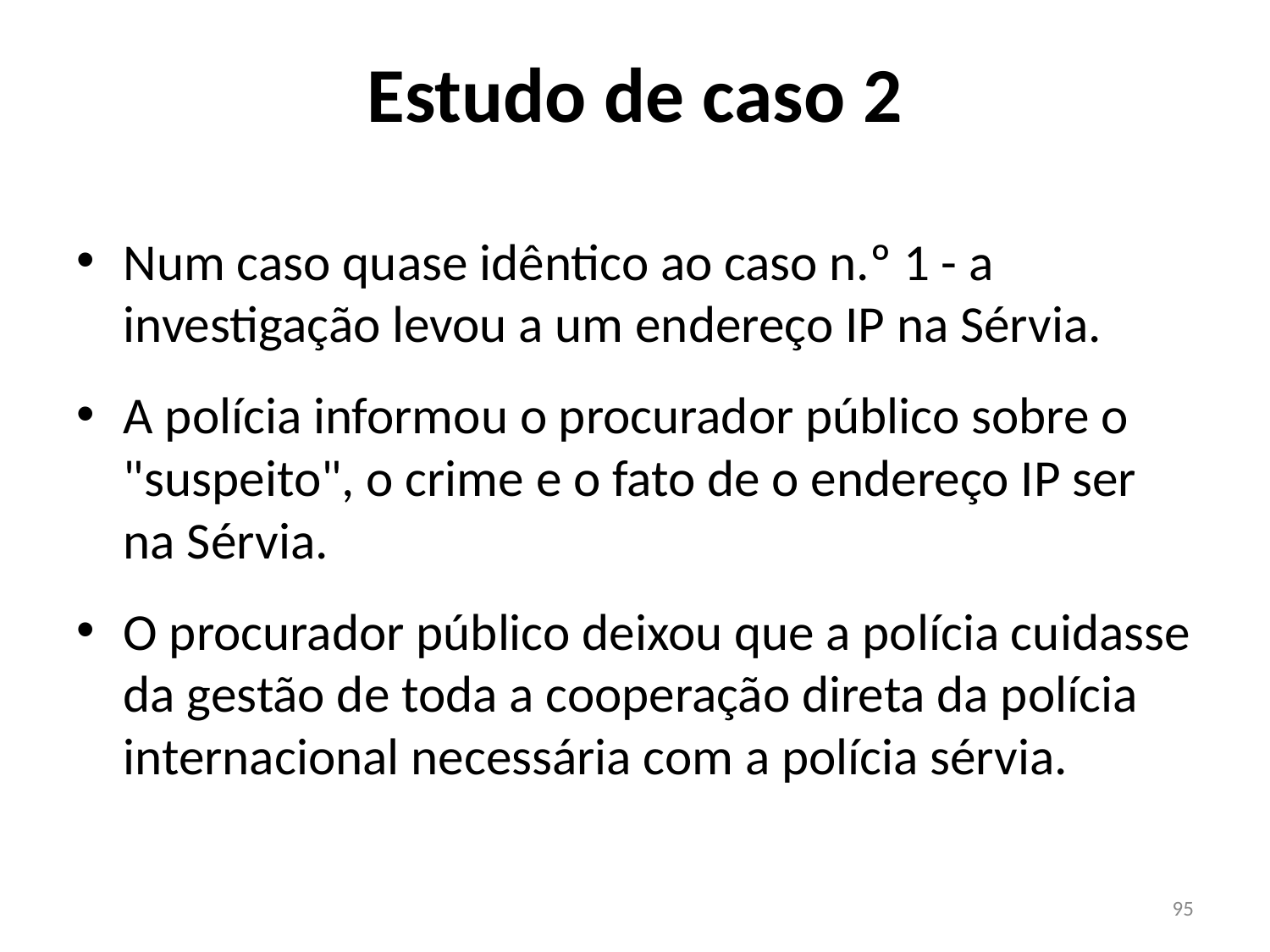

# Estudo de caso 2
Num caso quase idêntico ao caso n.º 1 - a investigação levou a um endereço IP na Sérvia.
A polícia informou o procurador público sobre o "suspeito", o crime e o fato de o endereço IP ser na Sérvia.
O procurador público deixou que a polícia cuidasse da gestão de toda a cooperação direta da polícia internacional necessária com a polícia sérvia.

95